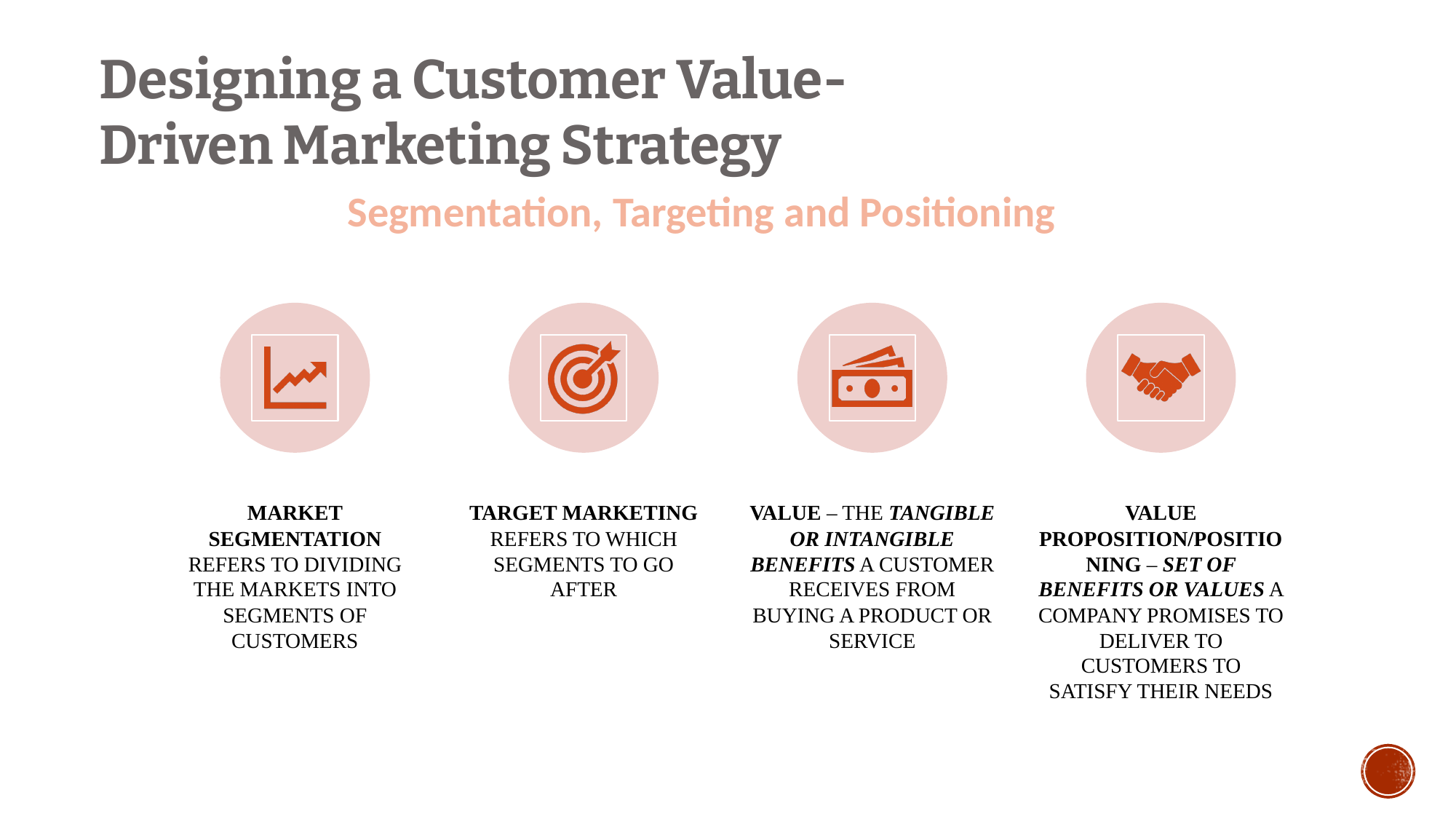

Designing a Customer Value-Driven Marketing Strategy
#
Segmentation, Targeting and Positioning

Market segmentation refers to dividing the markets into segments of customers
Target marketing refers to which segments to go after
Value – The tangible or intangible benefits a customer receives from buying a product or service
Value proposition/Positioning – Set of benefits or values a company promises to deliver to customers to satisfy their needs